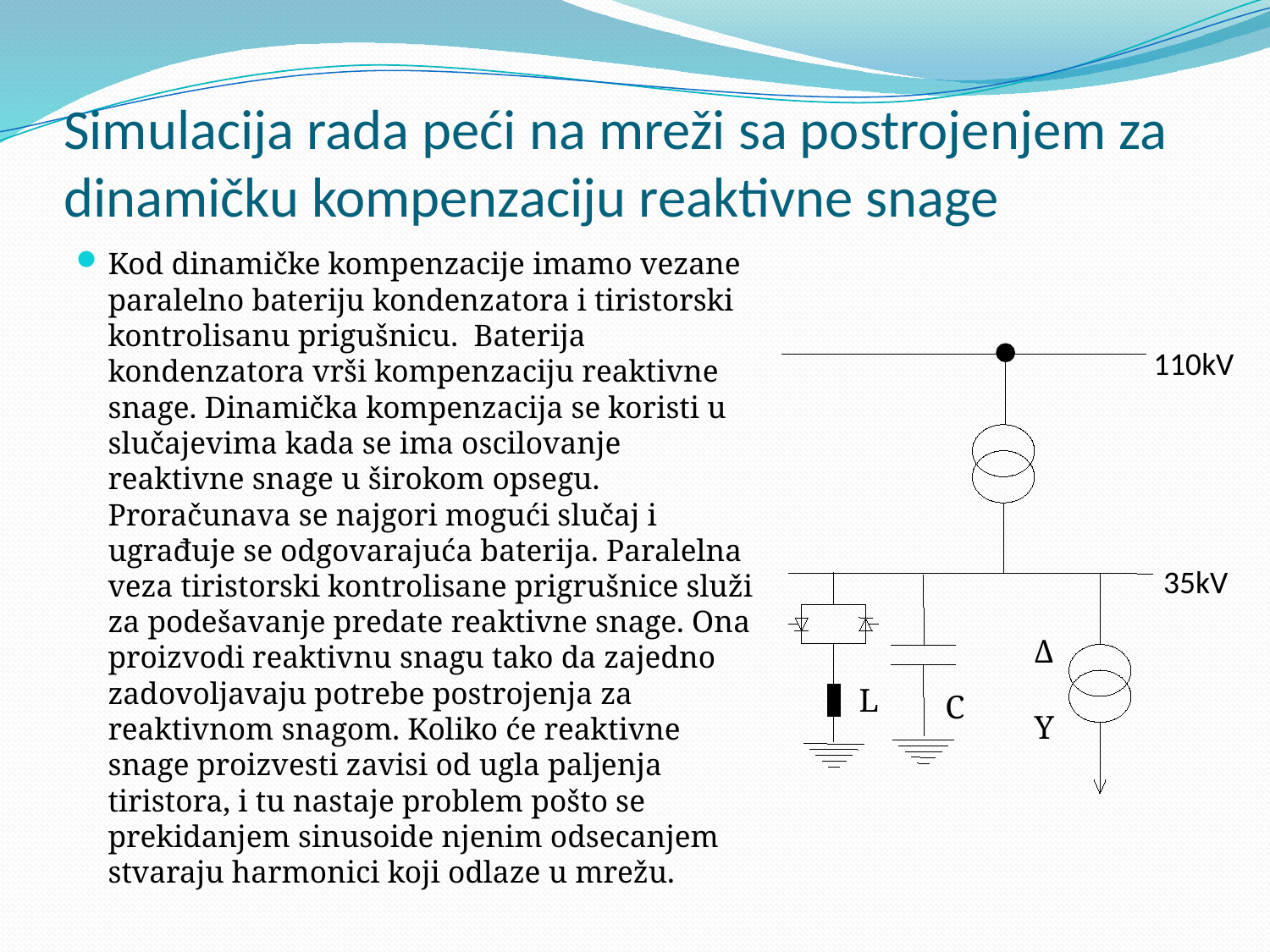

# Simulacija rada peći na mreži sa postrojenjem za dinamičku kompenzaciju reaktivne snage
Kod dinamičke kompenzacije imamo vezane paralelno bateriju kondenzatora i tiristorski kontrolisanu prigušnicu.  Baterija kondenzatora vrši kompenzaciju reaktivne snage. Dinamička kompenzacija se koristi u slučajevima kada se ima oscilovanje reaktivne snage u širokom opsegu. Proračunava se najgori mogući slučaj i ugrađuje se odgovarajuća baterija. Paralelna veza tiristorski kontrolisane prigrušnice služi za podešavanje predate reaktivne snage. Ona proizvodi reaktivnu snagu tako da zajedno zadovoljavaju potrebe postrojenja za reaktivnom snagom. Koliko će reaktivne snage proizvesti zavisi od ugla paljenja tiristora, i tu nastaje problem pošto se prekidanjem sinusoide njenim odsecanjem stvaraju harmonici koji odlaze u mrežu.

110kV

35kV

Δ

Y

L
C